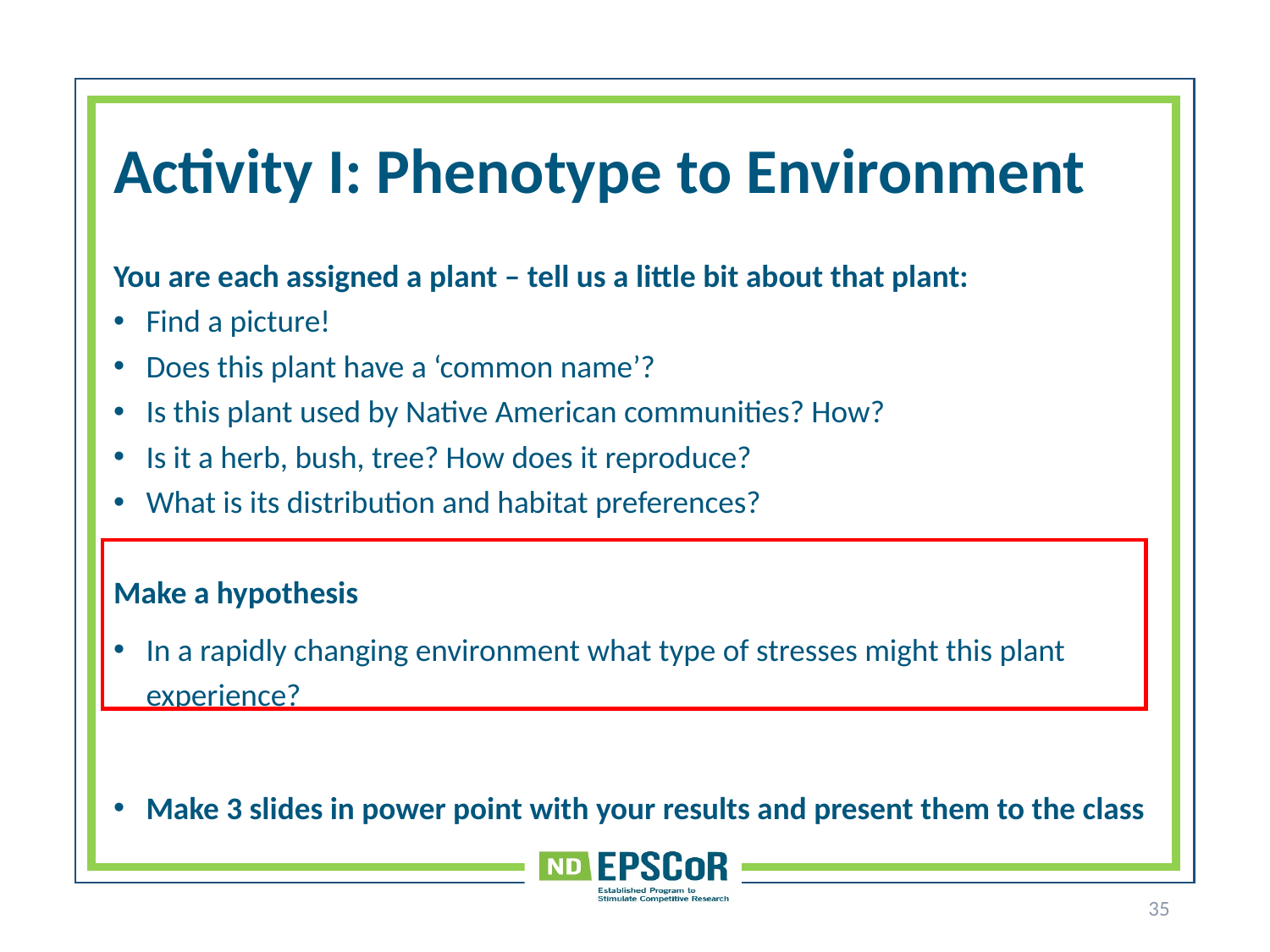

# Activity I: Phenotype to Environment
You are each assigned a plant – tell us a little bit about that plant:
Find a picture!
Does this plant have a ‘common name’?
Is this plant used by Native American communities? How?
Is it a herb, bush, tree? How does it reproduce?
What is its distribution and habitat preferences?

Make a hypothesis
In a rapidly changing environment what type of stresses might this plant experience?

Make 3 slides in power point with your results and present them to the class

35